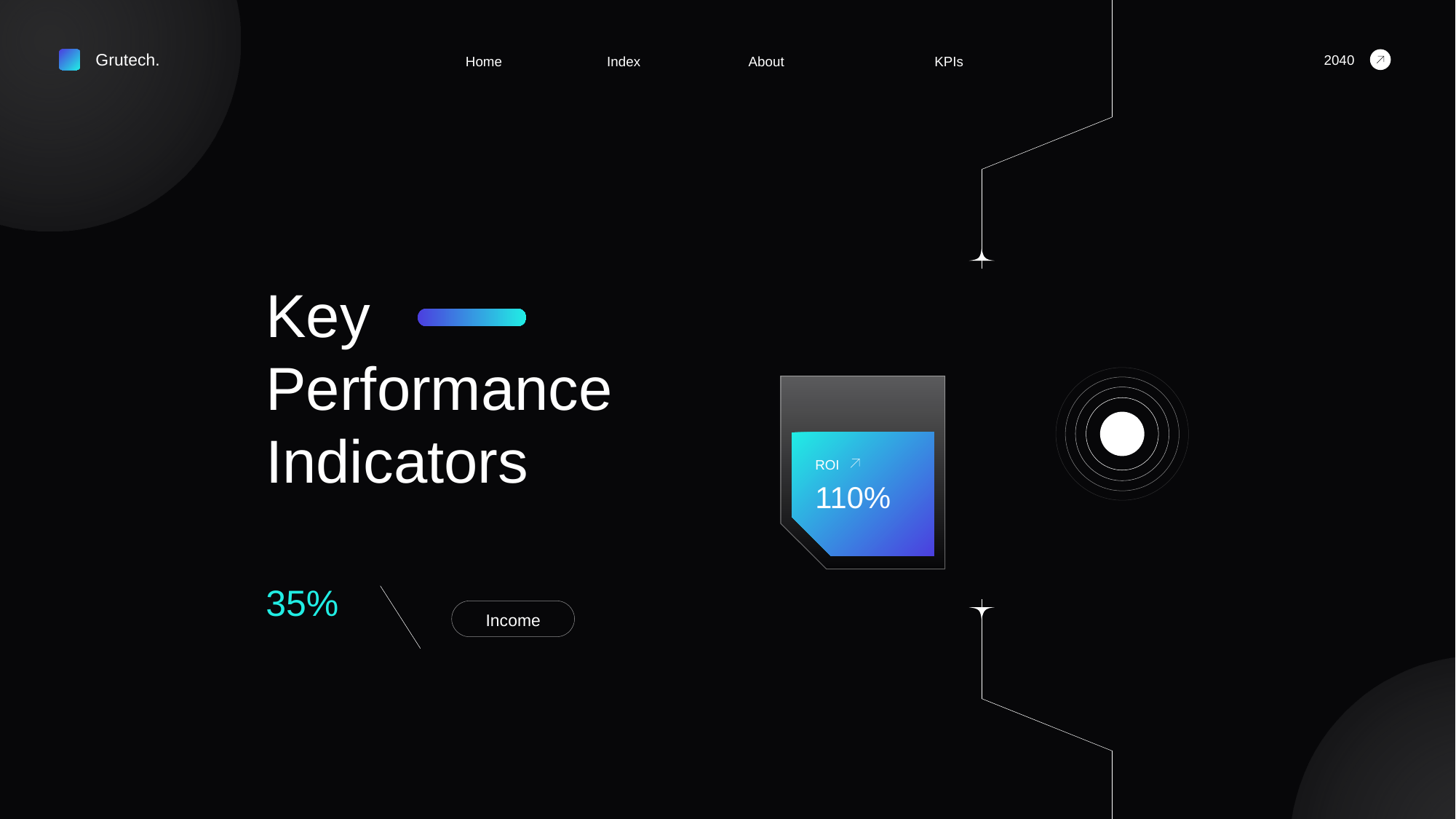

Grutech.
2040
About
Home
Index
KPIs

Key
Performance
Indicators

ROI

110%
35%
Income